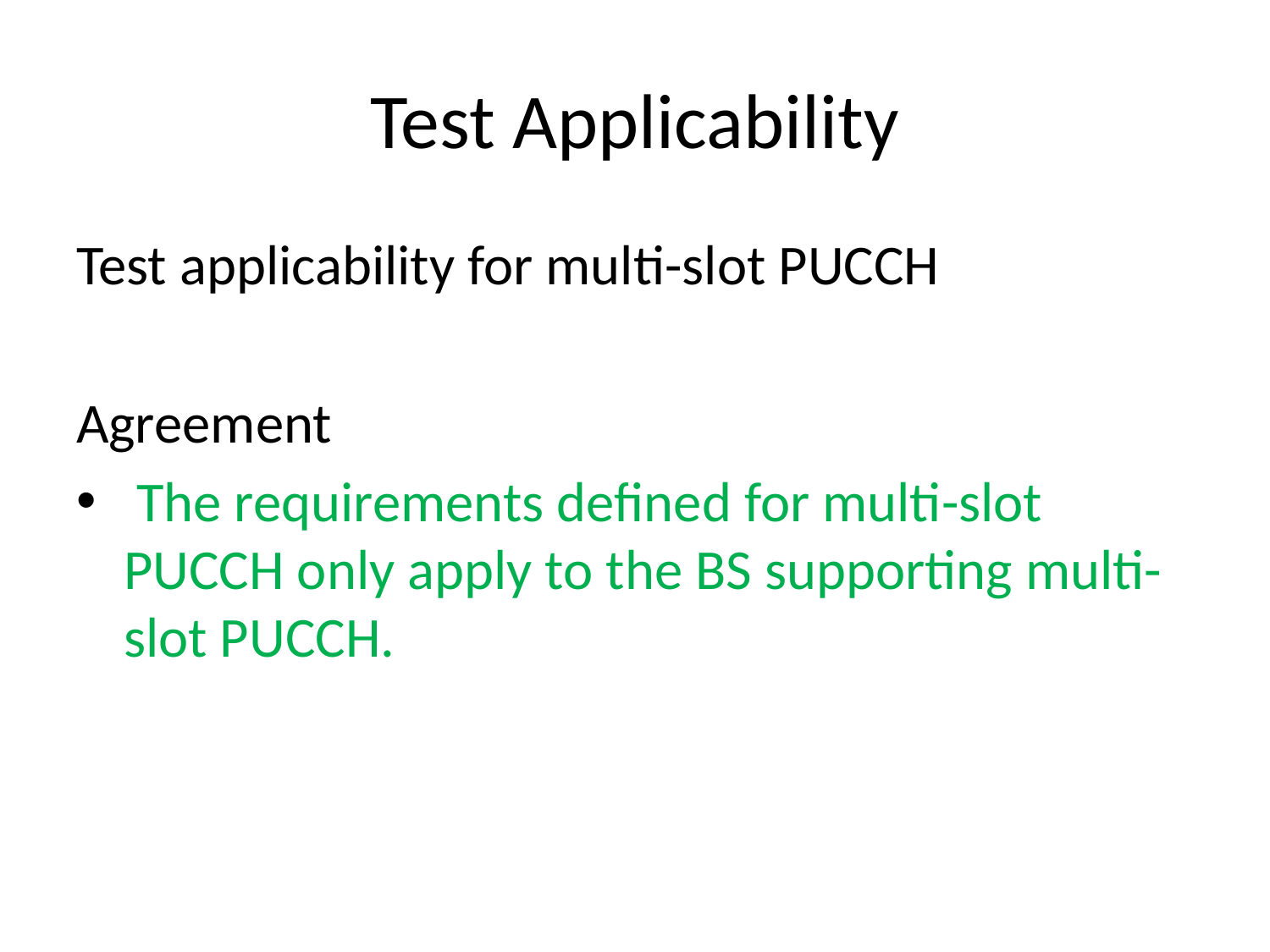

# Test Applicability
Test applicability for multi-slot PUCCH

Agreement
 The requirements defined for multi-slot PUCCH only apply to the BS supporting multi-slot PUCCH.